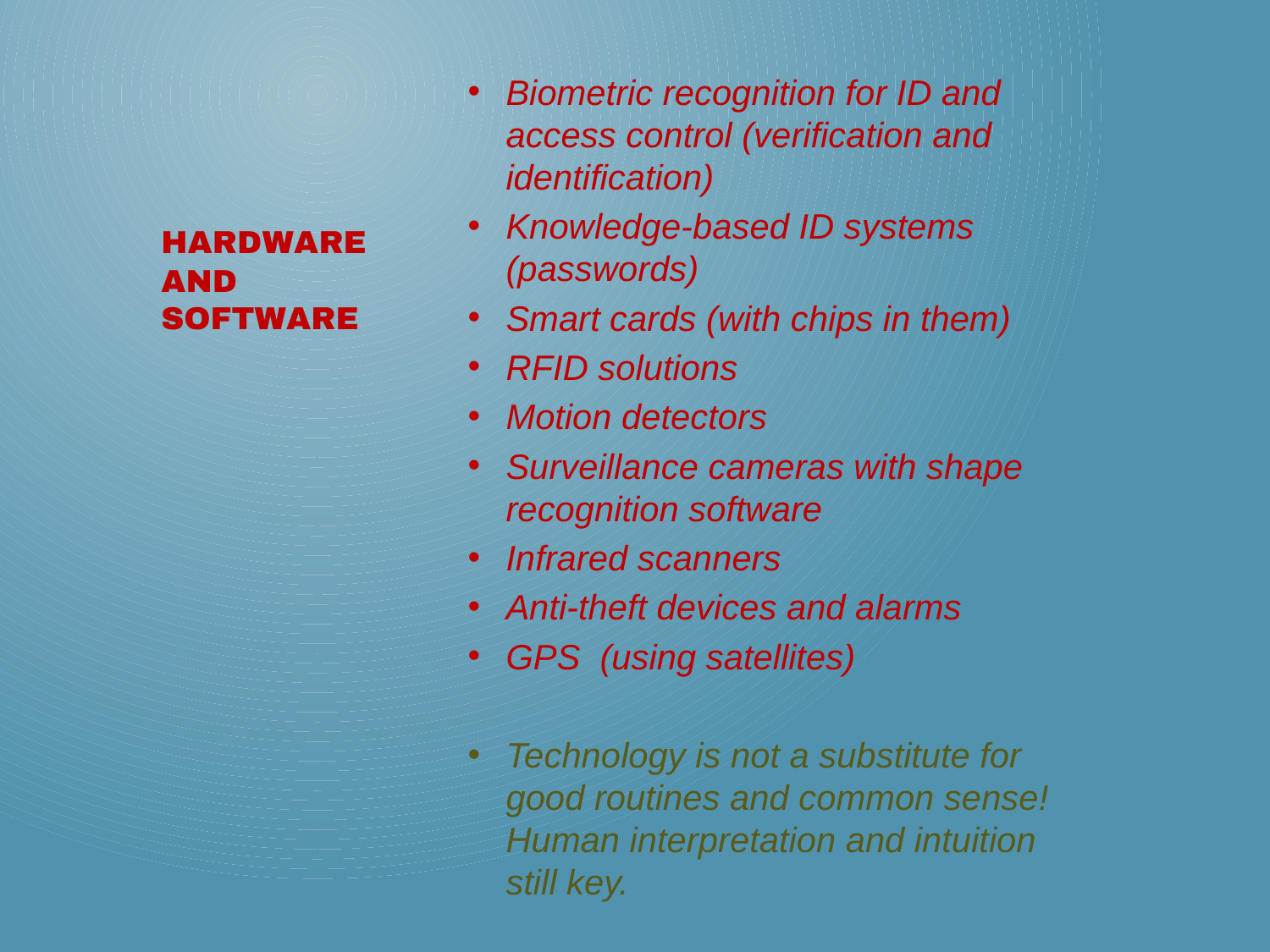

Biometric recognition for ID and access control (verification and identification)
Knowledge-based ID systems (passwords)
Smart cards (with chips in them)
RFID solutions
Motion detectors
Surveillance cameras with shape recognition software
Infrared scanners
Anti-theft devices and alarms
GPS  (using satellites)

Technology is not a substitute for good routines and common sense!  Human interpretation and intuition still key.

# Hardware and software